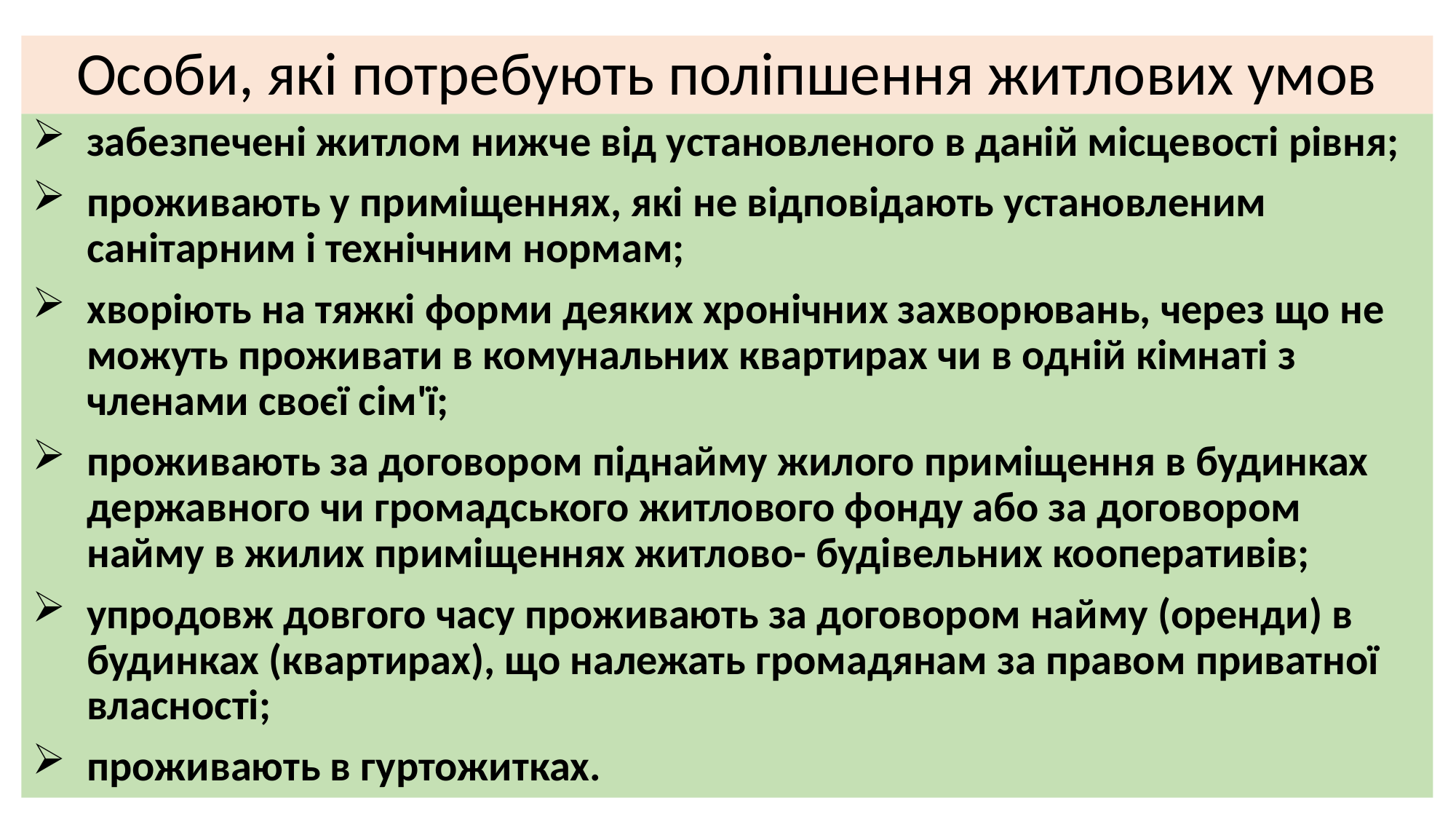

# Особи, які потребують поліпшення житлових умов
забезпечені житлом нижче від установленого в даній місцевості рівня;
проживають у приміщеннях, які не відповідають установленим санітарним і технічним нормам;
хворіють на тяжкі форми деяких хронічних захворювань, через що не можуть проживати в комунальних квартирах чи в одній кімнаті з членами своєї сім'ї;
проживають за договором піднайму жилого приміщення в будинках державного чи громадського житлового фонду або за договором найму в жилих приміщеннях житлово- будівельних кооперативів;
упродовж довгого часу проживають за договором найму (оренди) в будинках (квартирах), що належать громадянам за правом приватної власності;
проживають в гуртожитках.